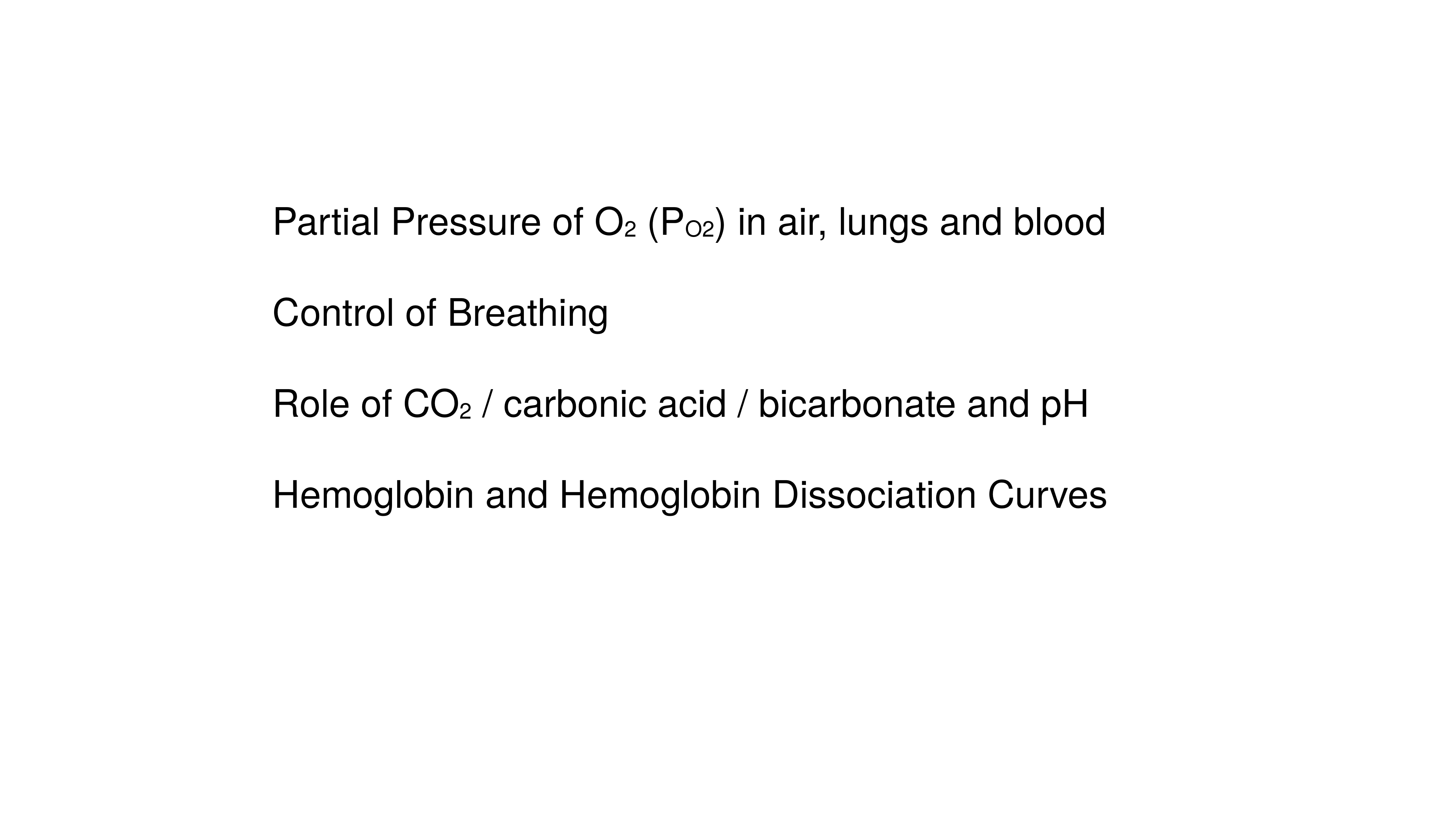

Partial Pressure of O2 (PO2) in air, lungs and blood

Control of Breathing

Role of CO2 / carbonic acid / bicarbonate and pH

Hemoglobin and Hemoglobin Dissociation Curves